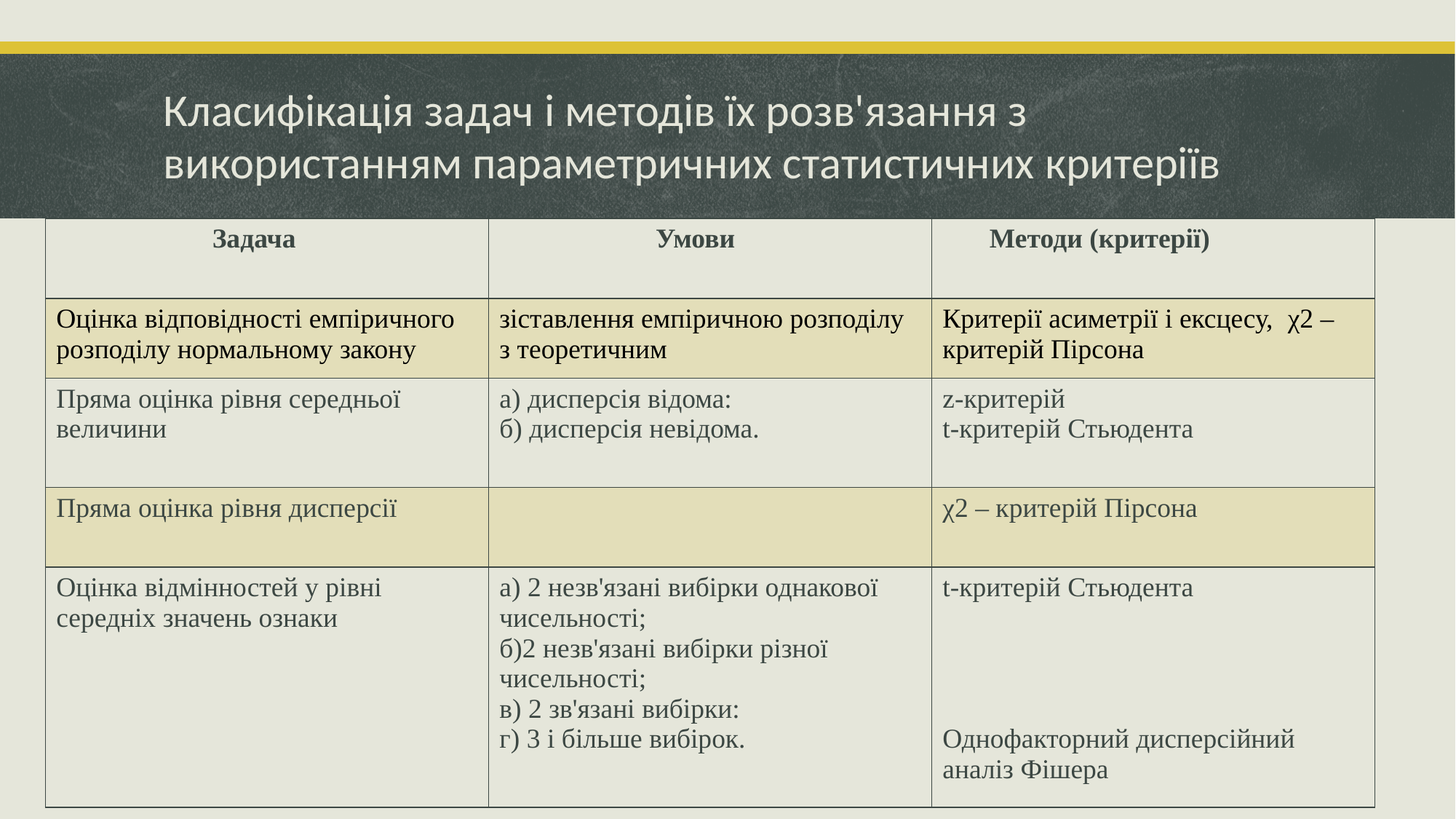

# Класифікація задач і методів їх розв'язання з використанням параметричних статистичних критеріїв
| Задача | Умови | Методи (критерії) |
| --- | --- | --- |
| Оцінка відповідності емпіричного розподілу нормальному закону | зіставлення емпіричною розподілу з теоретичним | Критерії асиметрії і ексцесу, χ2 – критерій Пірсона |
| Пряма оцінка рівня середньої величини | а) дисперсія відома: б) дисперсія невідома. | z-критерій t-критерій Стьюдента |
| Пряма оцінка рівня дисперсії |  | χ2 – критерій Пірсона |
| Оцінка відмінностей у рівні середніх значень ознаки | а) 2 незв'язані вибірки однакової чисельності; б)2 незв'язані вибірки різної чисельності; в) 2 зв'язані вибірки: г) 3 і більше вибірок. | t-критерій Стьюдента Однофакторний дисперсійний аналіз Фішера |